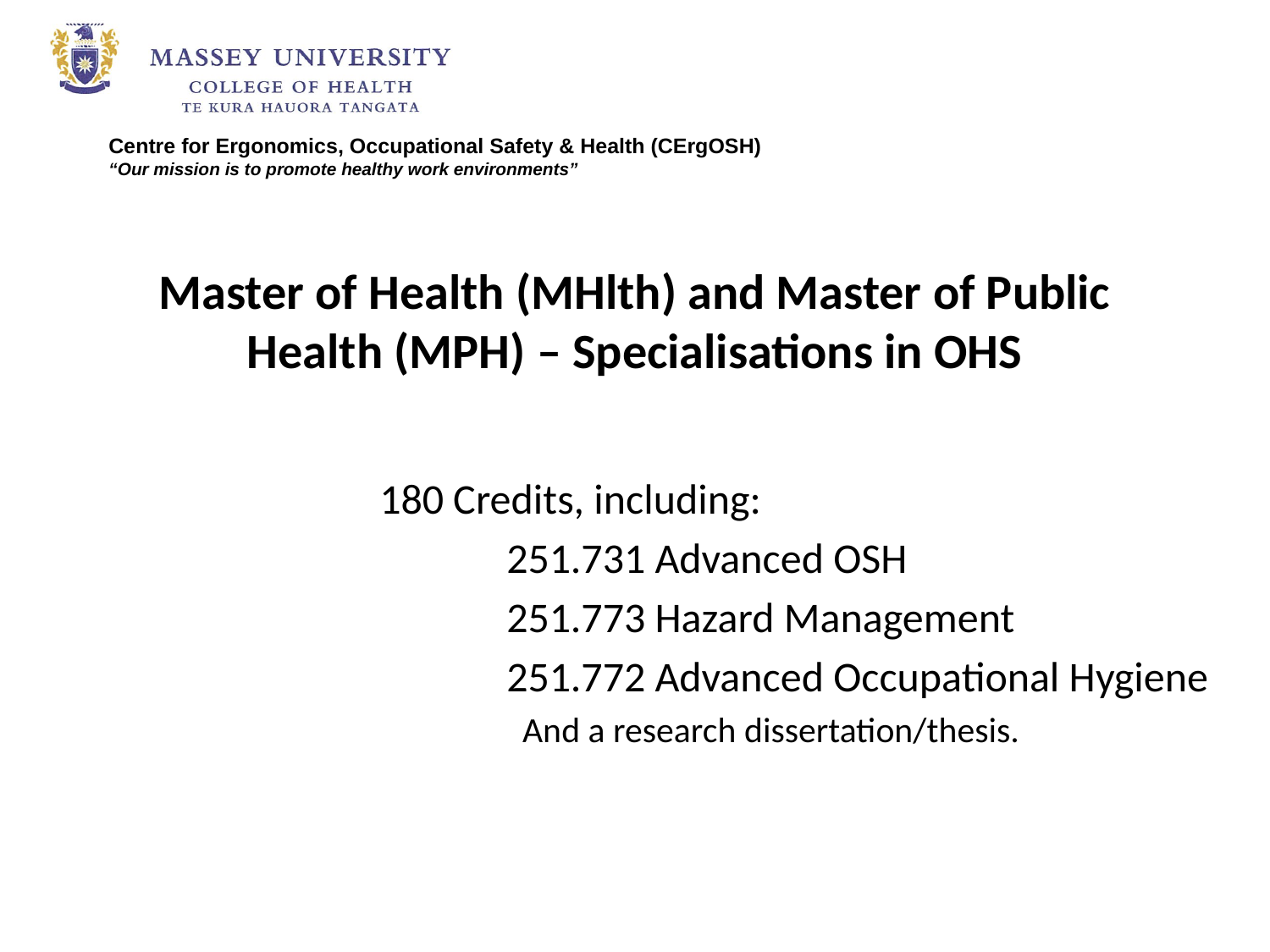

# Master of Health (MHlth) and Master of Public Health (MPH) – Specialisations in OHS

		180 Credits, including:
			251.731 Advanced OSH
			251.773 Hazard Management
			251.772 Advanced Occupational Hygiene
		And a research dissertation/thesis.